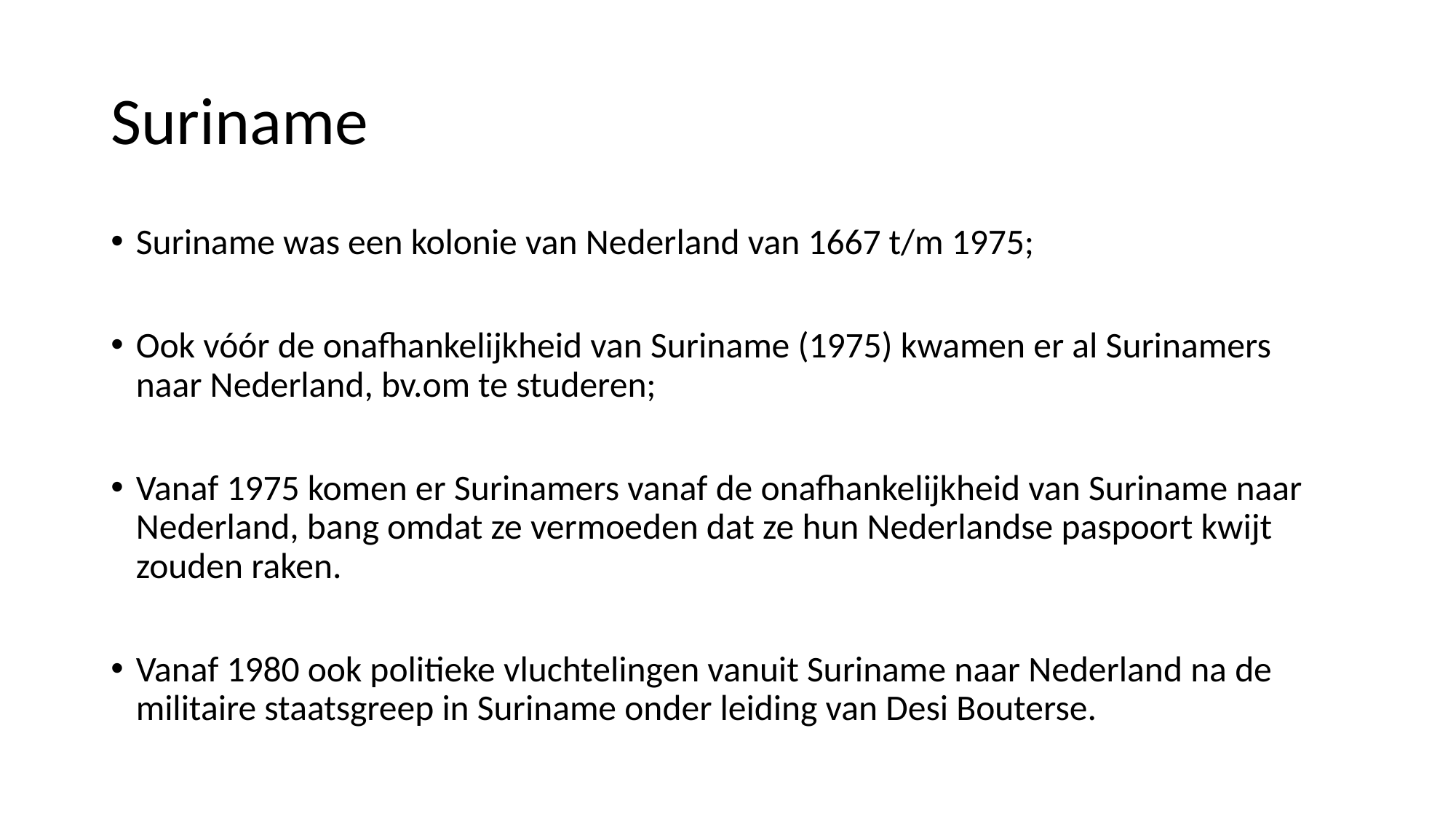

# Suriname
Suriname was een kolonie van Nederland van 1667 t/m 1975;

Ook vóór de onafhankelijkheid van Suriname (1975) kwamen er al Surinamers naar Nederland, bv.om te studeren;

Vanaf 1975 komen er Surinamers vanaf de onafhankelijkheid van Suriname naar Nederland, bang omdat ze vermoeden dat ze hun Nederlandse paspoort kwijt zouden raken.

Vanaf 1980 ook politieke vluchtelingen vanuit Suriname naar Nederland na de militaire staatsgreep in Suriname onder leiding van Desi Bouterse.